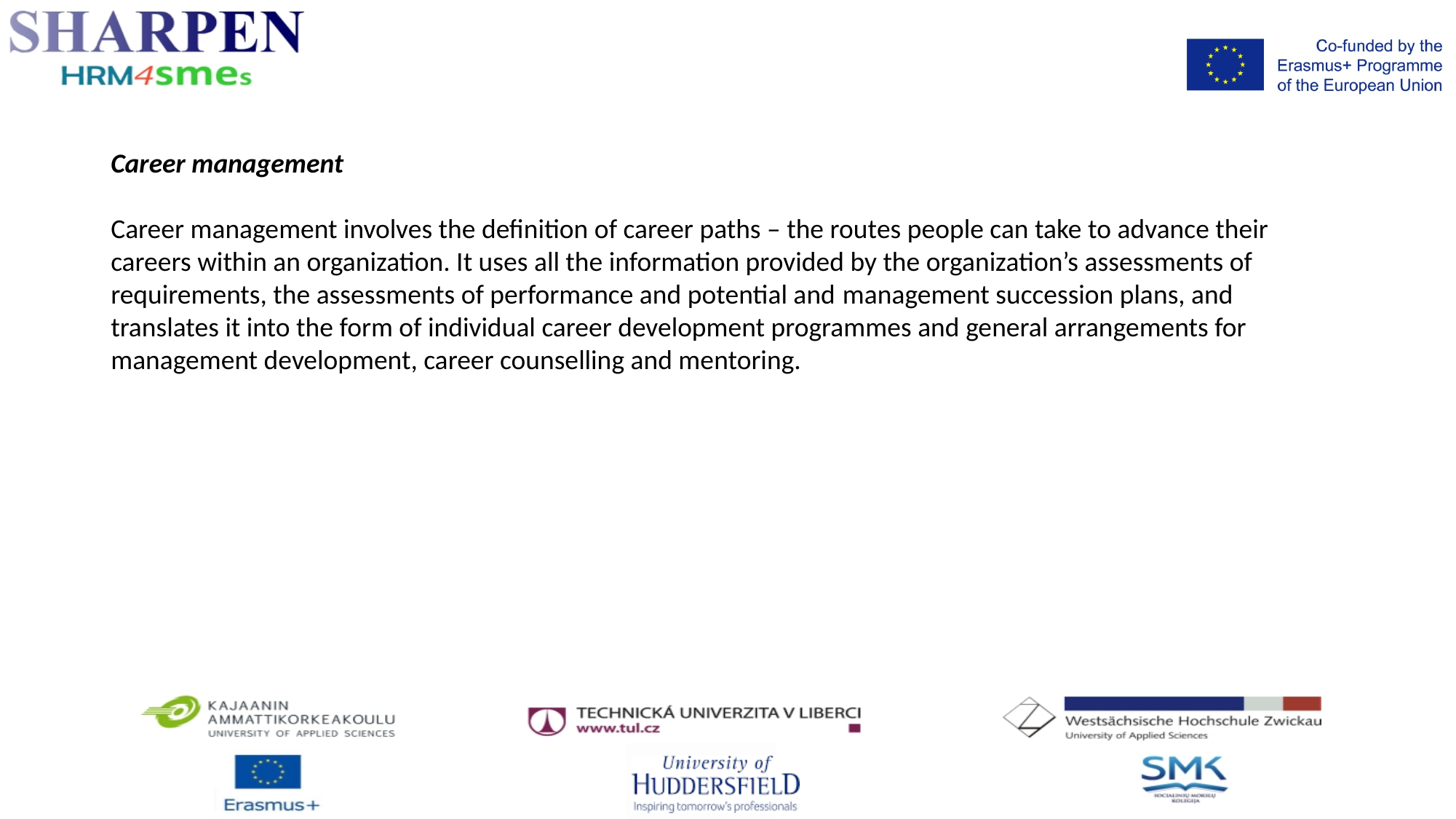

Career management

Career management involves the definition of career paths – the routes people can take to advance their careers within an organization. It uses all the information provided by the organization’s assessments of requirements, the assessments of performance and potential and management succession plans, and translates it into the form of individual career development programmes and general arrangements for management development, career counselling and mentoring.